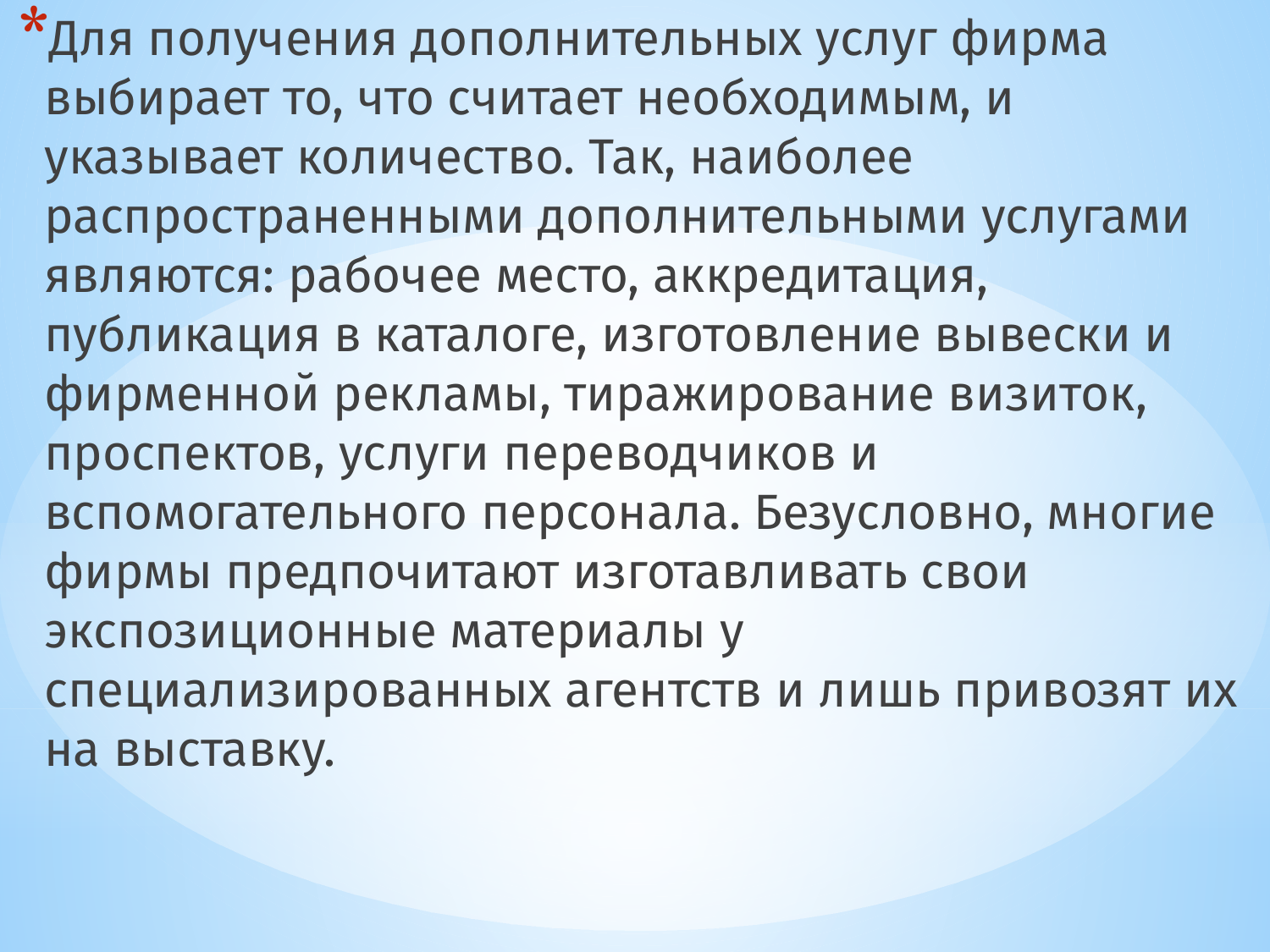

Для получения дополнительных услуг фирма выбирает то, что считает необходимым, и указывает количество. Так, наиболее распространенными дополнительными услугами являются: рабочее место, аккредитация, публикация в каталоге, изготовление вывески и фирменной рекламы, тиражирование визиток, проспектов, услуги переводчиков и вспомогательного персонала. Безусловно, многие фирмы предпочитают изготавливать свои экспозиционные материалы у специализированных агентств и лишь привозят их на выставку.
#